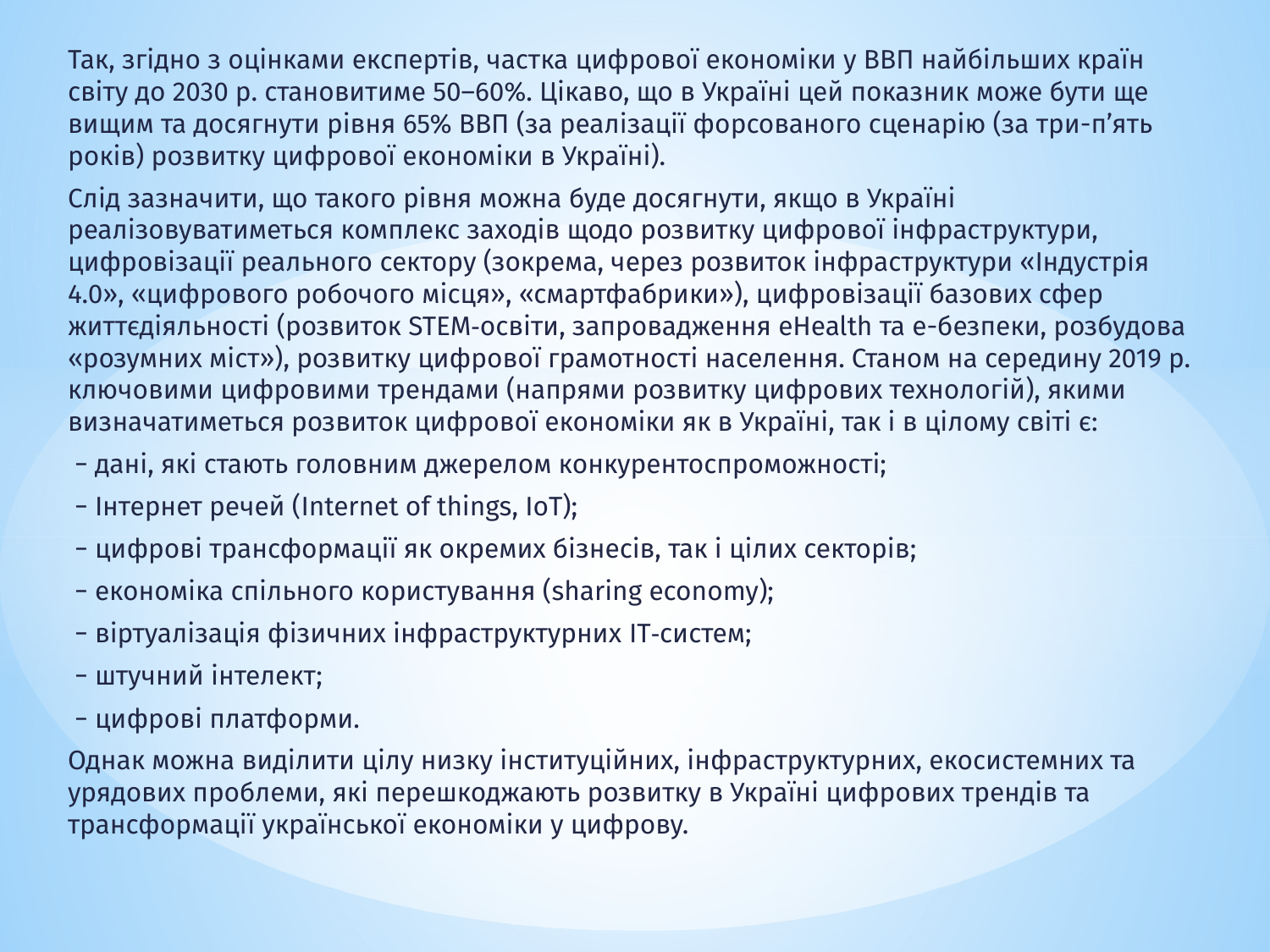

Так, згідно з оцінками експертів, частка цифрової економіки у ВВП найбільших країн світу до 2030 р. становитиме 50–60%. Цікаво, що в Україні цей показник може бути ще вищим та досягнути рівня 65% ВВП (за реалізації форсованого сценарію (за три-п’ять років) розвитку цифрової економіки в Україні).
Слід зазначити, що такого рівня можна буде досягнути, якщо в Україні реалізовуватиметься комплекс заходів щодо розвитку цифрової інфраструктури, цифровізації реального сектору (зокрема, через розвиток інфраструктури «Індустрія 4.0», «цифрового робочого місця», «смартфабрики»), цифровізації базових сфер життєдіяльності (розвиток STEM‑освіти, запровадження eHealth та е-безпеки, розбудова «розумних міст»), розвитку цифрової грамотності населення. Станом на середину 2019 р. ключовими цифровими трендами (напрями розвитку цифрових технологій), якими визначатиметься розвиток цифрової економіки як в Україні, так і в цілому світі є:
 − дані, які стають головним джерелом конкурентоспроможності;
 − Інтернет речей (Internet of things, IoT);
 − цифрові трансформації як окремих бізнесів, так і цілих секторів;
 − економіка спільного користування (sharing economy);
 − віртуалізація фізичних інфраструктурних IT‑систем;
 − штучний інтелект;
 − цифрові платформи.
Однак можна виділити цілу низку інституційних, інфраструктурних, екосистемних та урядових проблеми, які перешкоджають розвитку в Україні цифрових трендів та трансформації української економіки у цифрову.